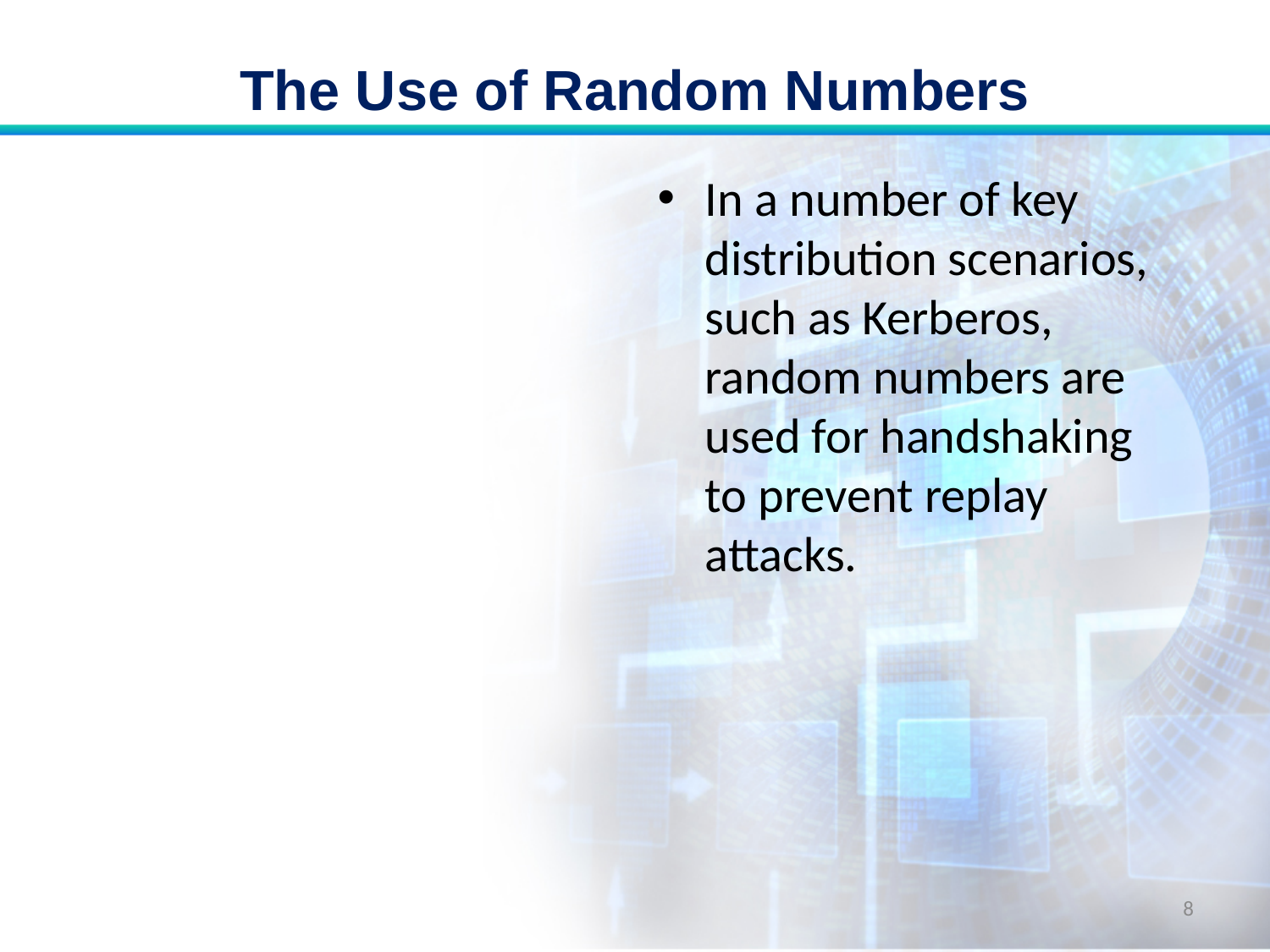

# The Use of Random Numbers
In a number of key distribution scenarios, such as Kerberos, random numbers are used for handshaking to prevent replay attacks.

8